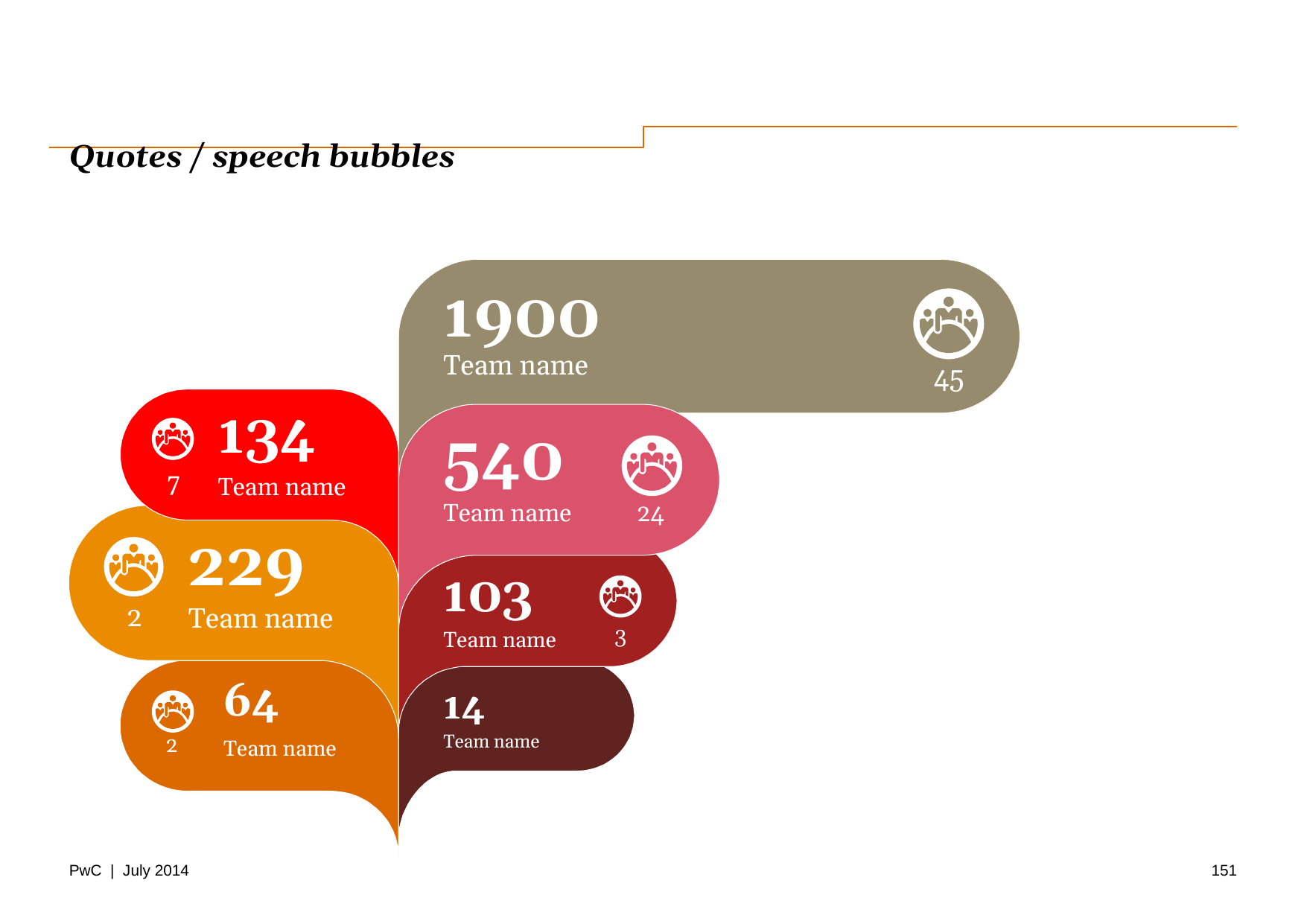

# Quotes / speech bubbles

1900

Team name
45
134

540

7
Team name
Team name
24
229

103

2
Team name
3
Team name
64
14

Team name
2
Team name
151